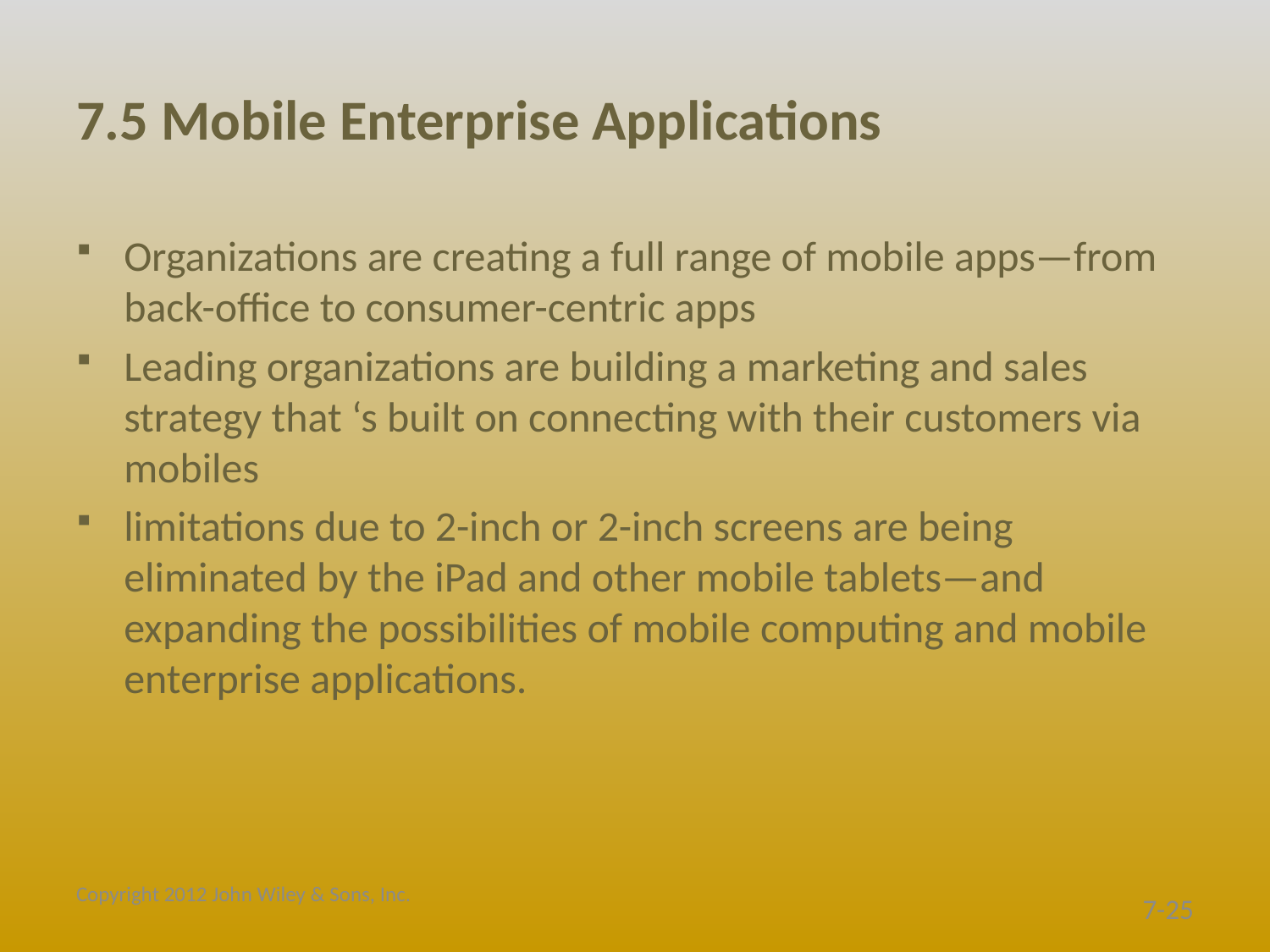

# 7.5 Mobile Enterprise Applications
Organizations are creating a full range of mobile apps—from back-office to consumer-centric apps
Leading organizations are building a marketing and sales strategy that ‘s built on connecting with their customers via mobiles
limitations due to 2-inch or 2-inch screens are being eliminated by the iPad and other mobile tablets—and expanding the possibilities of mobile computing and mobile enterprise applications.
Copyright 2012 John Wiley & Sons, Inc.
7-25